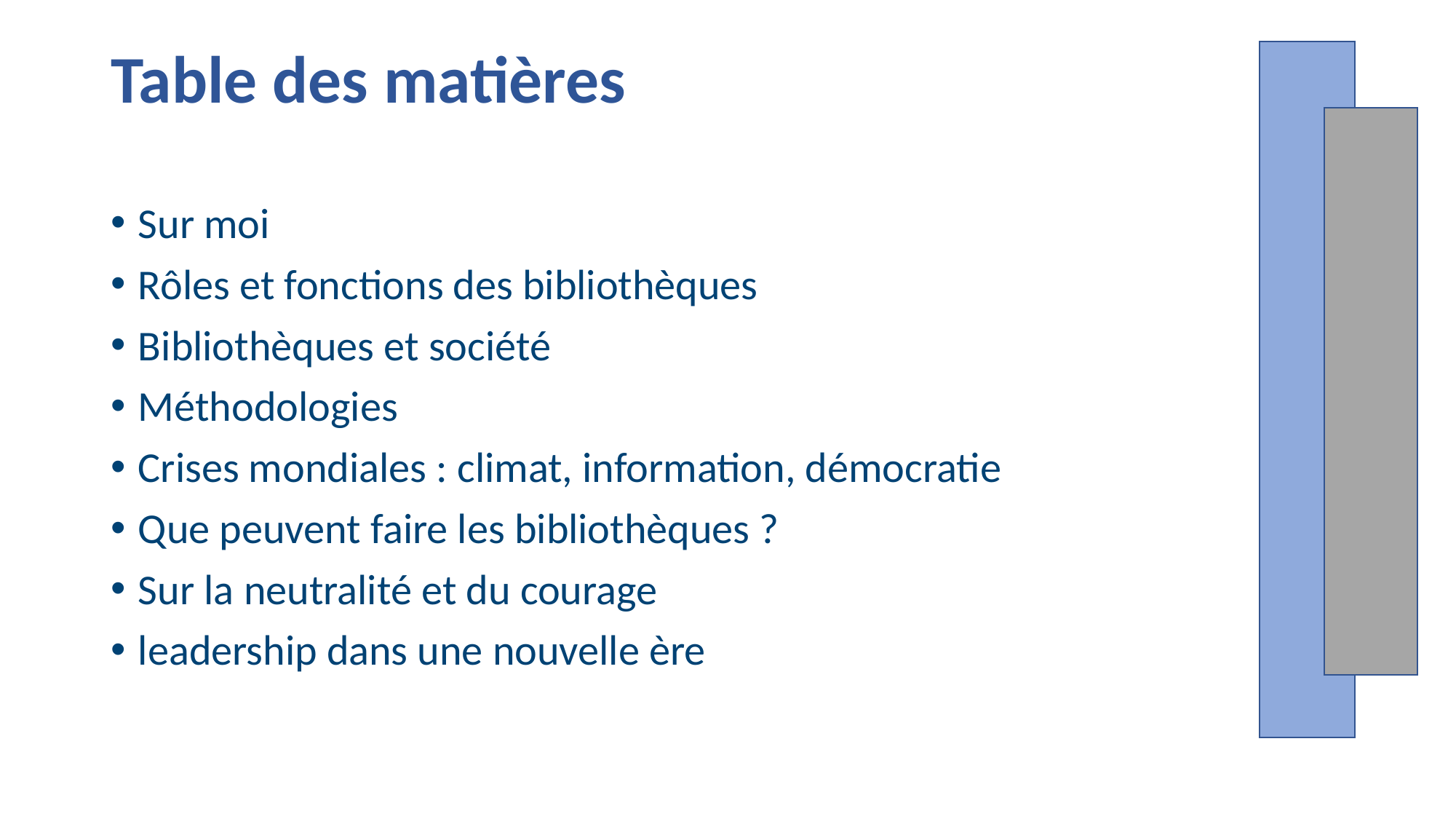

# Table des matières

Sur moi
Rôles et fonctions des bibliothèques
Bibliothèques et société
Méthodologies
Crises mondiales : climat, information, démocratie
Que peuvent faire les bibliothèques ?
Sur la neutralité et du courage
leadership dans une nouvelle ère